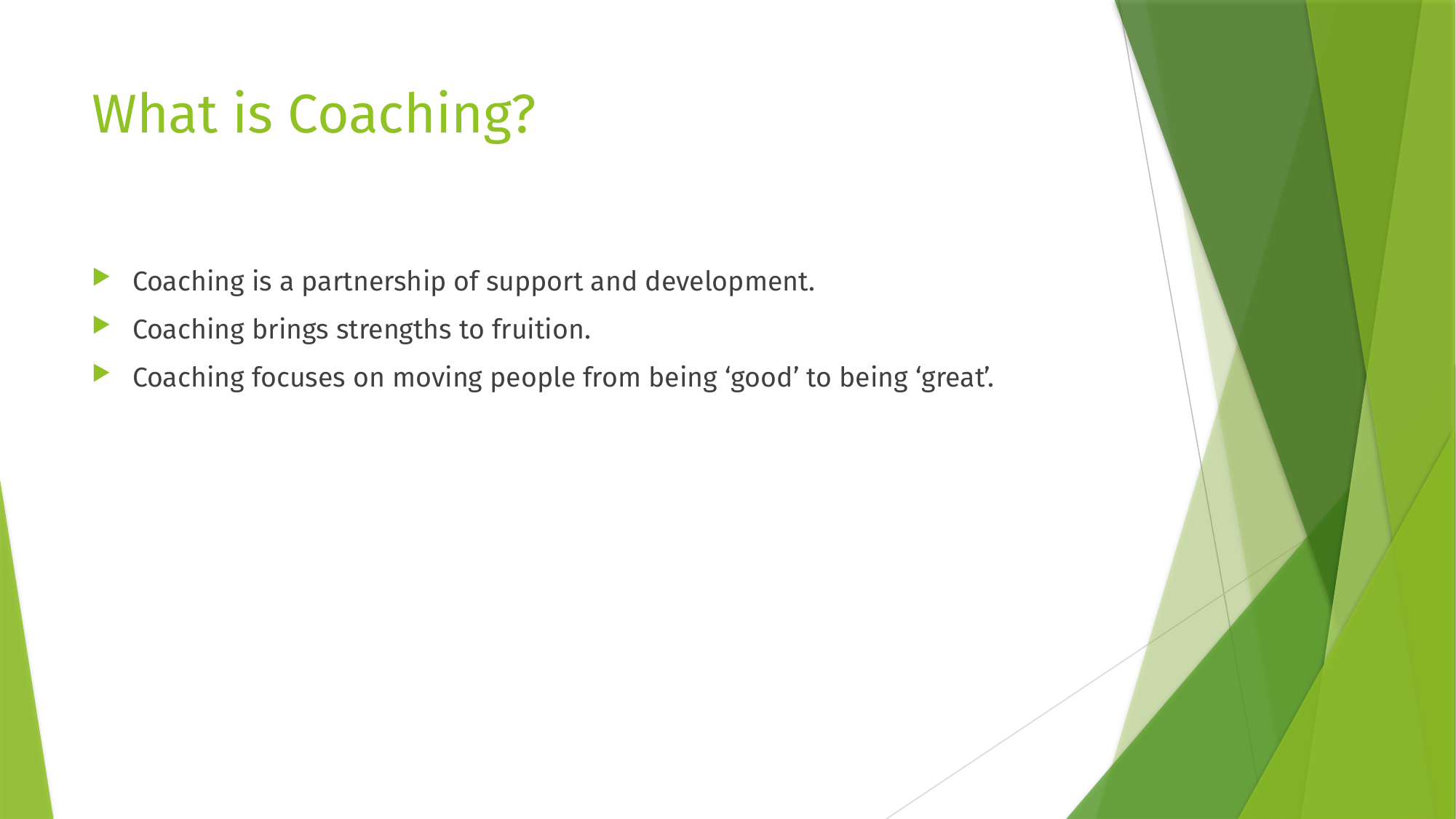

# What is Coaching?
Coaching is a partnership of support and development.
Coaching brings strengths to fruition.
Coaching focuses on moving people from being ‘good’ to being ‘great’.